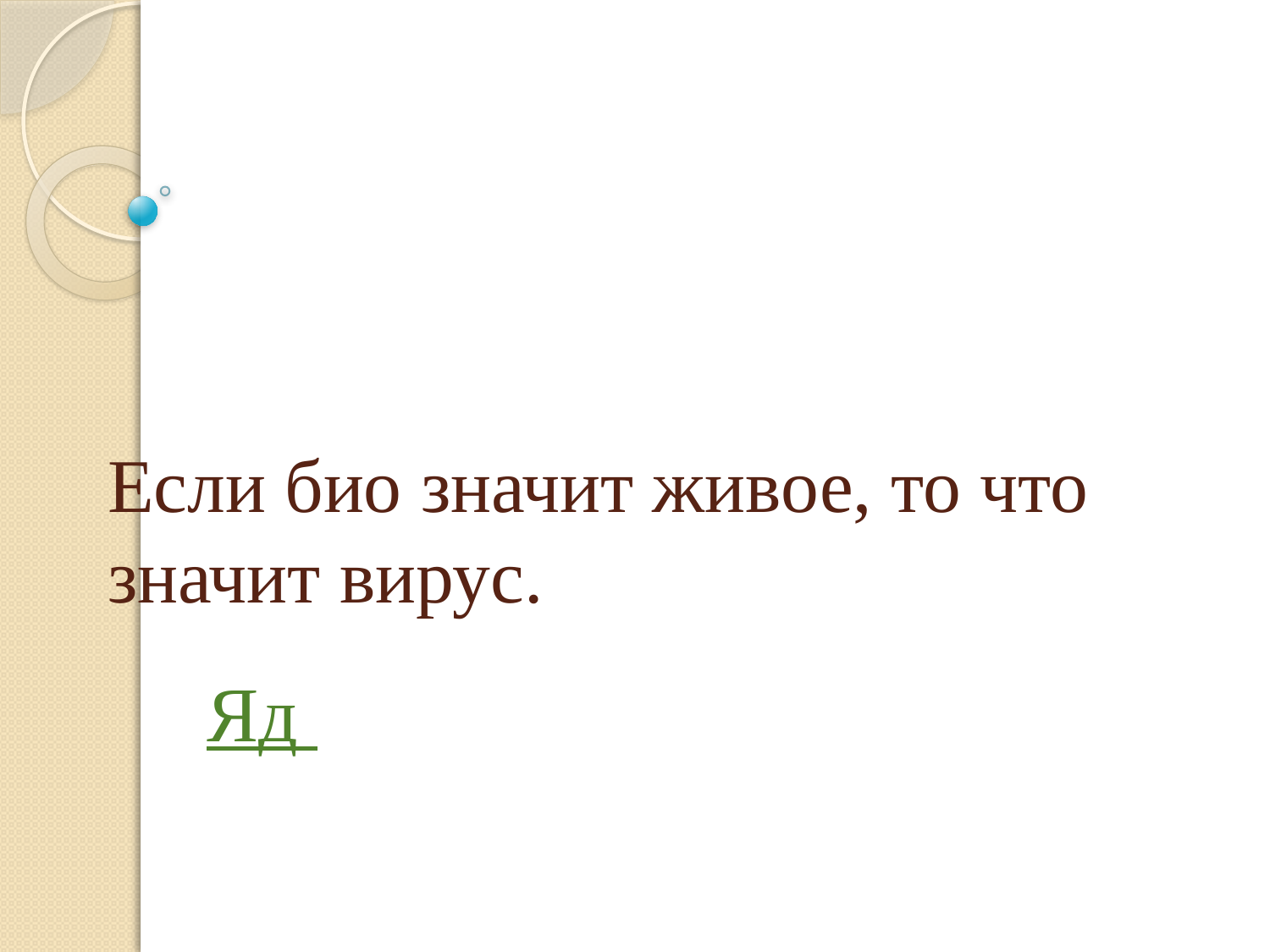

# Если био значит живое, то что значит вирус.
Яд